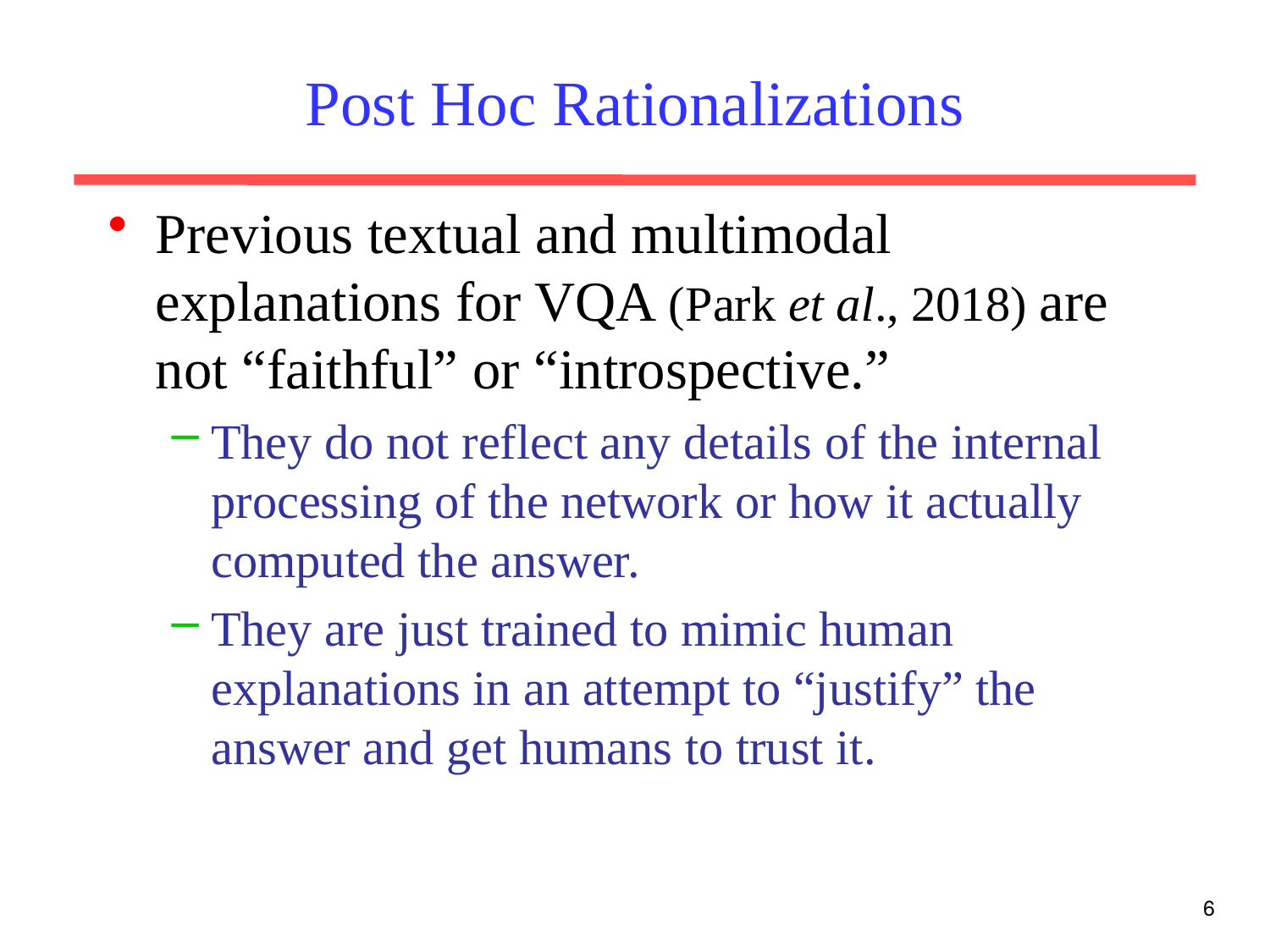

# Post Hoc Rationalizations
Previous textual and multimodal explanations for VQA (Park et al., 2018) are not “faithful” or “introspective.”
They do not reflect any details of the internal processing of the network or how it actually computed the answer.
They are just trained to mimic human explanations in an attempt to “justify” the answer and get humans to trust it.
6